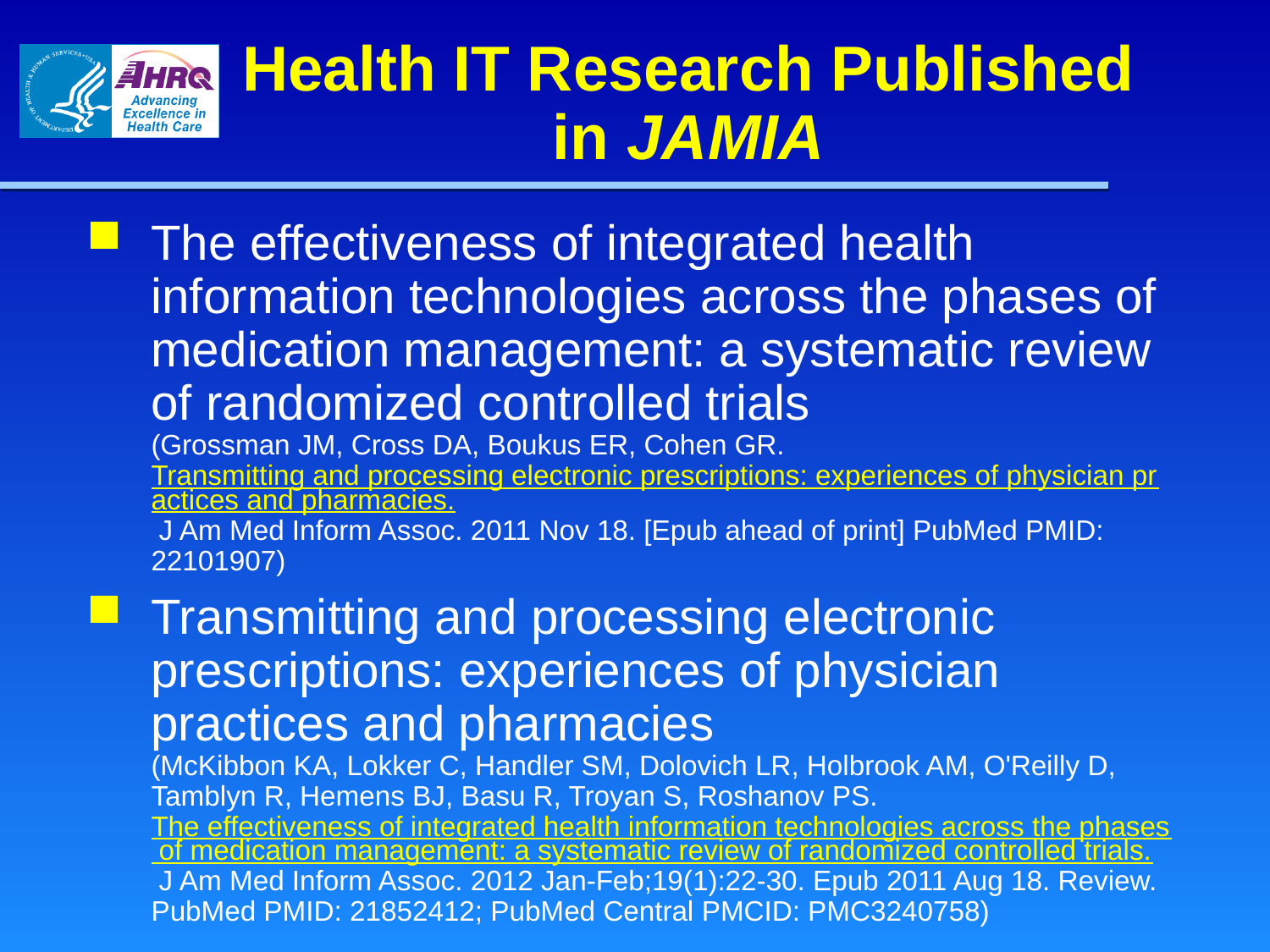

# Health IT Research Published in JAMIA
The effectiveness of integrated health information technologies across the phases of medication management: a systematic review of randomized controlled trials                          (Grossman JM, Cross DA, Boukus ER, Cohen GR. Transmitting and processing electronic prescriptions: experiences of physician practices and pharmacies. J Am Med Inform Assoc. 2011 Nov 18. [Epub ahead of print] PubMed PMID: 22101907)
Transmitting and processing electronic prescriptions: experiences of physician practices and pharmacies                                (McKibbon KA, Lokker C, Handler SM, Dolovich LR, Holbrook AM, O'Reilly D, Tamblyn R, Hemens BJ, Basu R, Troyan S, Roshanov PS. The effectiveness of integrated health information technologies across the phases of medication management: a systematic review of randomized controlled trials. J Am Med Inform Assoc. 2012 Jan-Feb;19(1):22-30. Epub 2011 Aug 18. Review. PubMed PMID: 21852412; PubMed Central PMCID: PMC3240758)